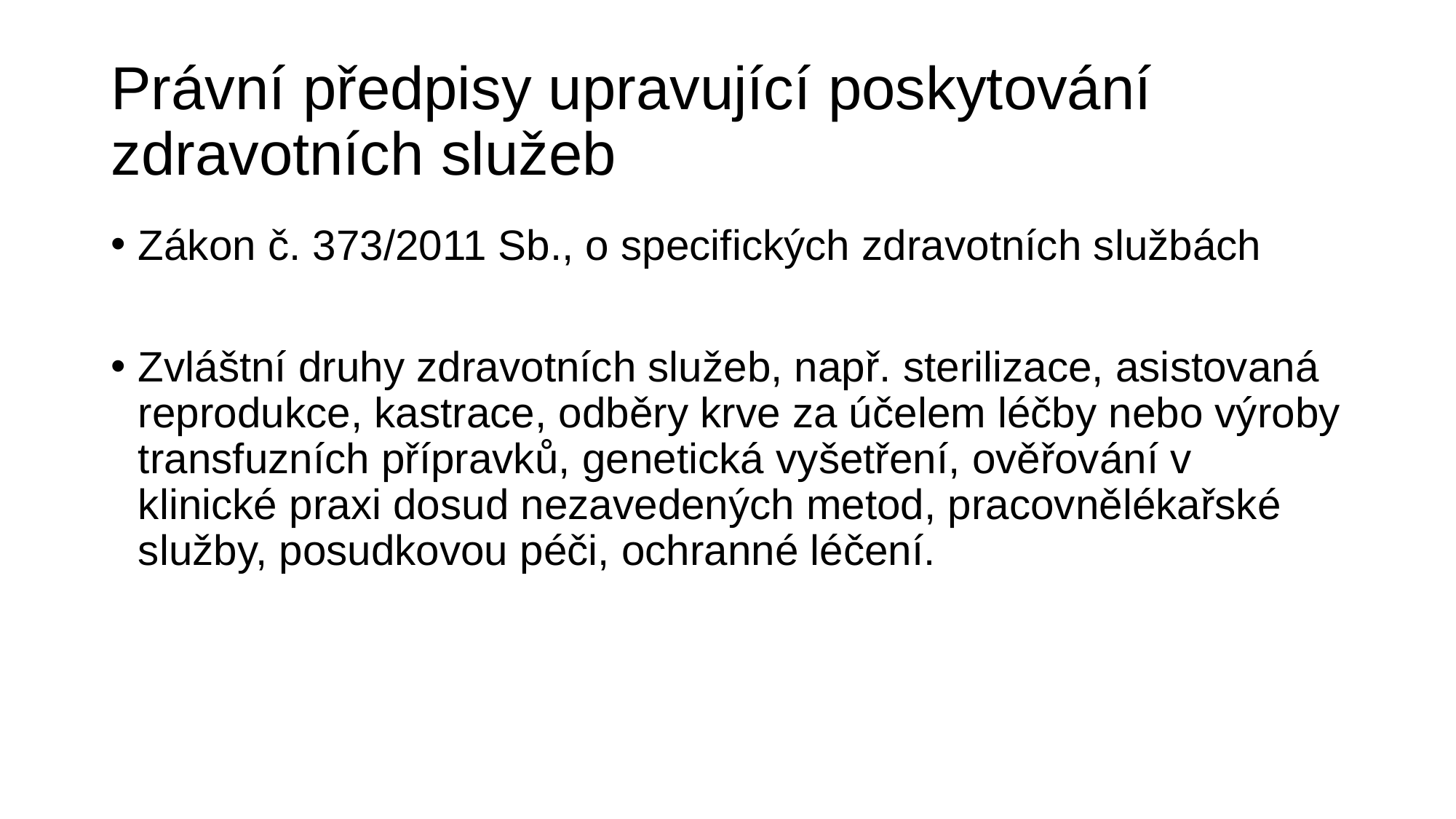

Právní předpisy upravující poskytování zdravotních služeb
Zákon č. 373/2011 Sb., o specifických zdravotních službách

Zvláštní druhy zdravotních služeb, např. sterilizace, asistovaná reprodukce, kastrace, odběry krve za účelem léčby nebo výroby transfuzních přípravků, genetická vyšetření, ověřování v klinické praxi dosud nezavedených metod, pracovnělékařské služby, posudkovou péči, ochranné léčení.